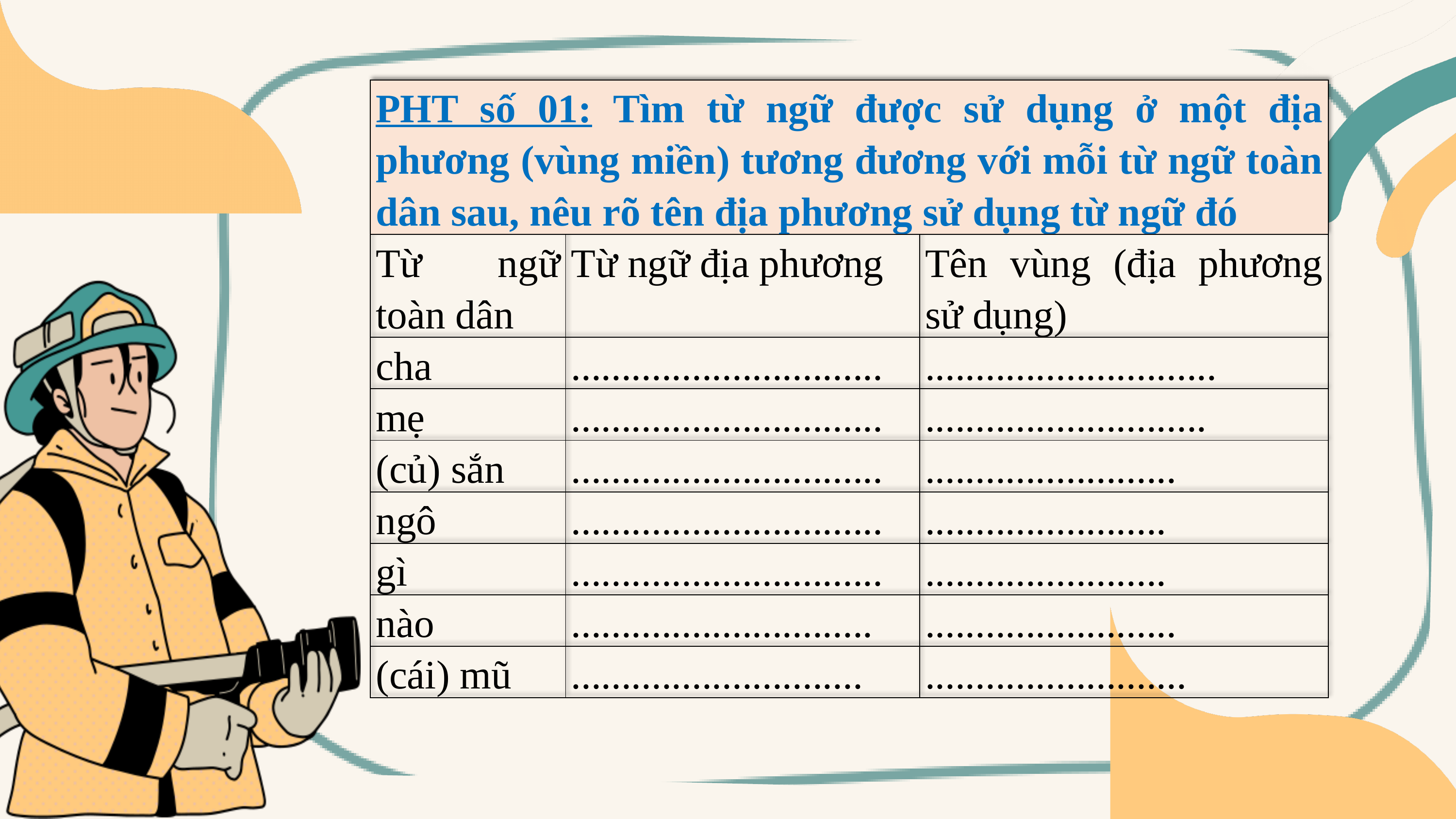

| PHT số 01: Tìm từ ngữ được sử dụng ở một địa phương (vùng miền) tương đương với mỗi từ ngữ toàn dân sau, nêu rõ tên địa phương sử dụng từ ngữ đó |  |  |
| --- | --- | --- |
| Từ ngữ toàn dân | Từ ngữ địa phương | Tên vùng (địa phương sử dụng) |
| cha | ............................... | ............................. |
| mẹ | ............................... | ............................ |
| (củ) sắn | ............................... | ......................... |
| ngô | ............................... | ........................ |
| gì | ............................... | ........................ |
| nào | .............................. | ......................... |
| (cái) mũ | ............................. | .......................... |